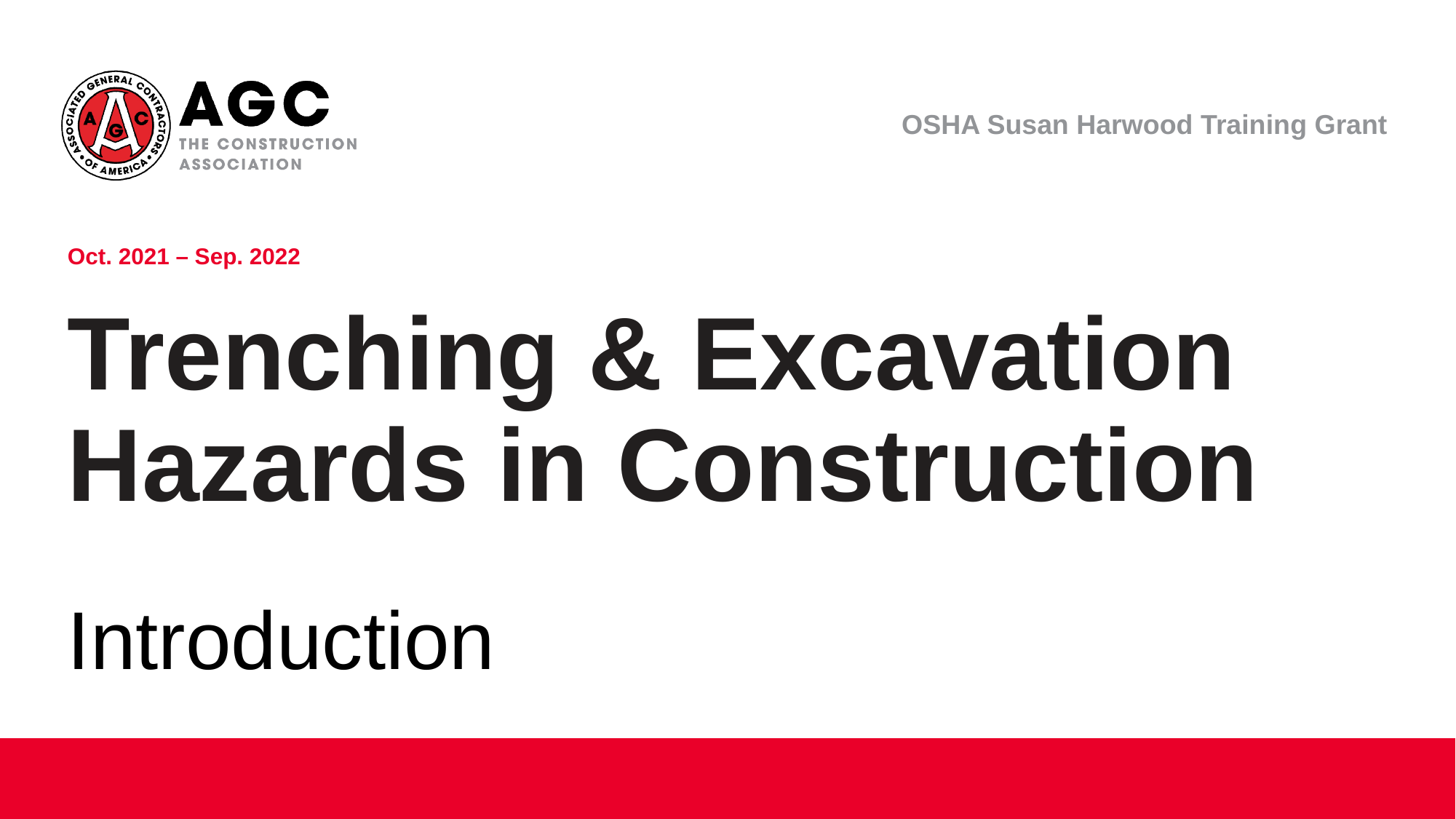

OSHA Susan Harwood Training Grant
Oct. 2021 – Sep. 2022
Trenching & Excavation Hazards in Construction
Introduction